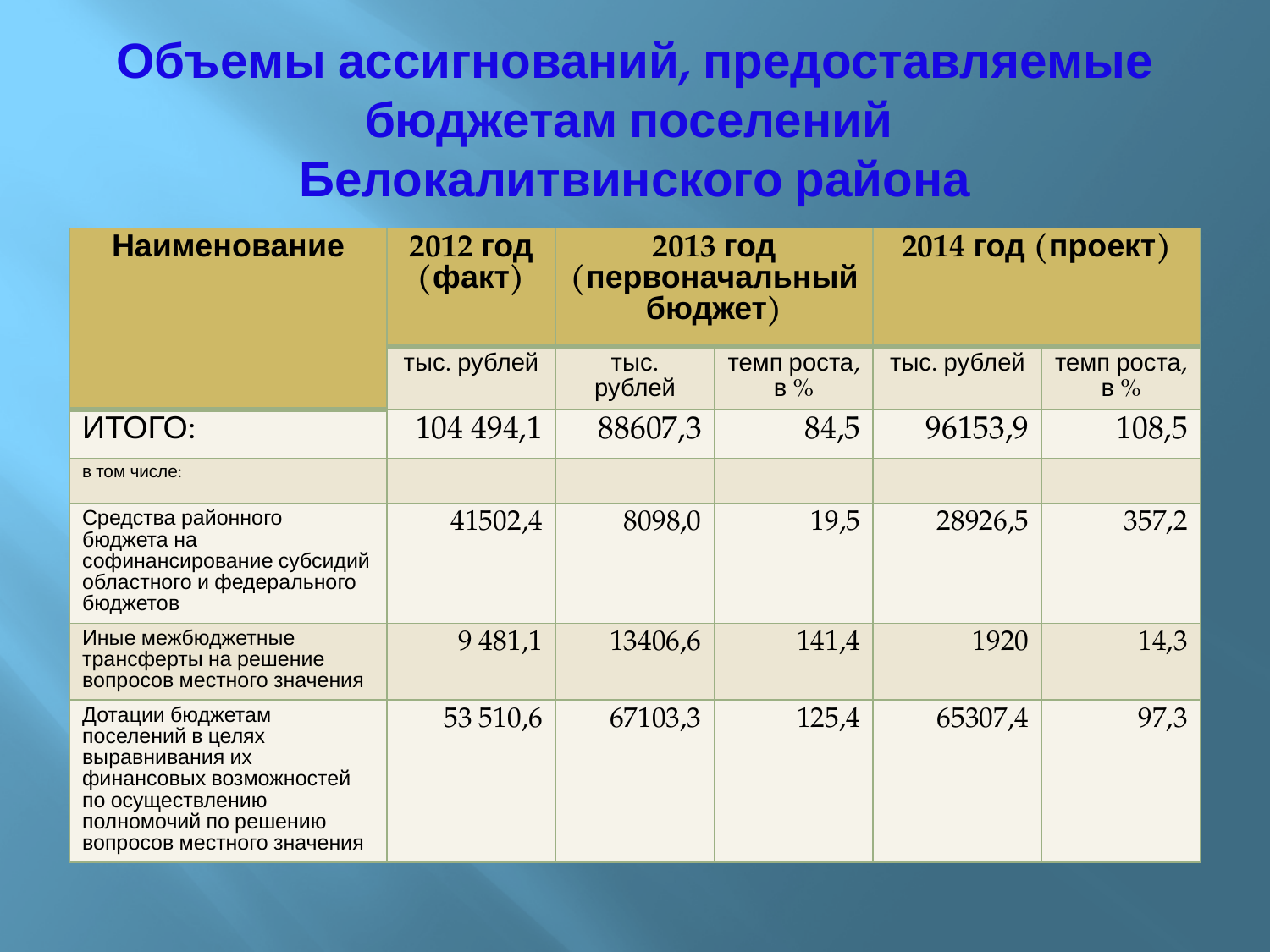

# Объемы ассигнований, предоставляемые бюджетам поселений Белокалитвинского района
| Наименование | 2012 год (факт) | 2013 год (первоначальный бюджет) |  | 2014 год (проект) |  |
| --- | --- | --- | --- | --- | --- |
|  | тыс. рублей | тыс. рублей | темп роста, в % | тыс. рублей | темп роста, в % |
| ИТОГО: | 104 494,1 | 88607,3 | 84,5 | 96153,9 | 108,5 |
| в том числе: |  |  |  |  |  |
| Средства районного бюджета на софинансирование субсидий областного и федерального бюджетов | 41502,4 | 8098,0 | 19,5 | 28926,5 | 357,2 |
| Иные межбюджетные трансферты на решение вопросов местного значения | 9 481,1 | 13406,6 | 141,4 | 1920 | 14,3 |
| Дотации бюджетам поселений в целях выравнивания их финансовых возможностей по осуществлению полномочий по решению вопросов местного значения | 53 510,6 | 67103,3 | 125,4 | 65307,4 | 97,3 |